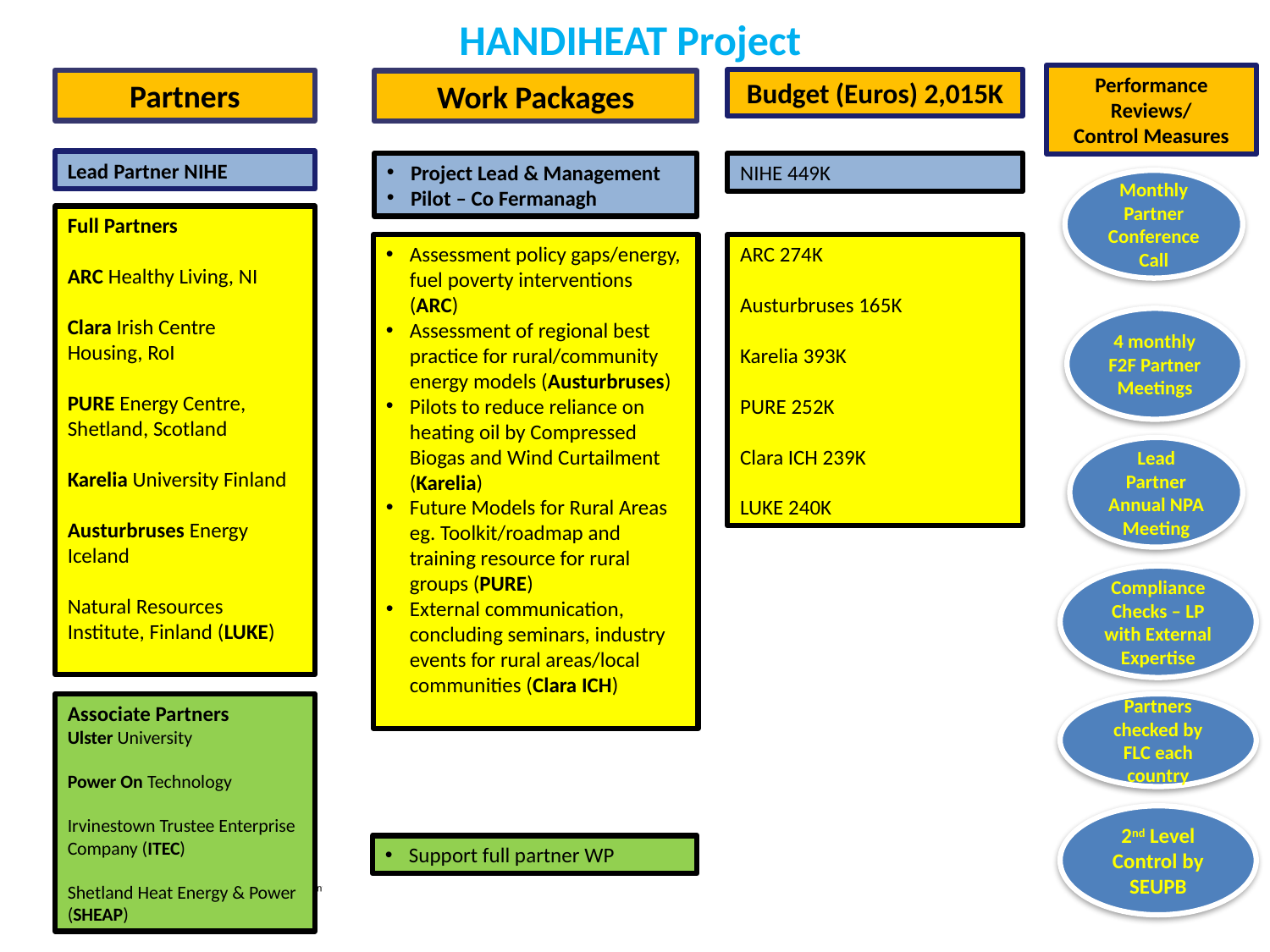

HANDIHEAT Project
Performance Reviews/
Control Measures
Budget (Euros) 2,015K
Partners
Work Packages
Lead Partner NIHE
NIHE 449K
Project Lead & Management
Pilot – Co Fermanagh

Monthly Partner Conference Call
Full Partners

ARC Healthy Living, NI

Clara Irish Centre
Housing, RoI

PURE Energy Centre, Shetland, Scotland

Karelia University Finland

Austurbruses Energy Iceland

Natural Resources Institute, Finland (LUKE)

Assessment policy gaps/energy, fuel poverty interventions (ARC)
Assessment of regional best practice for rural/community energy models (Austurbruses)
Pilots to reduce reliance on heating oil by Compressed Biogas and Wind Curtailment (Karelia)
Future Models for Rural Areas eg. Toolkit/roadmap and training resource for rural groups (PURE)
External communication, concluding seminars, industry events for rural areas/local communities (Clara ICH)

ARC 274K

Austurbruses 165K

Karelia 393K

PURE 252K

Clara ICH 239K

LUKE 240K

4 monthly
F2F Partner Meetings
Lead Partner Annual NPA Meeting
Compliance Checks – LP with External Expertise
Associate Partners
Ulster University

Power On Technology

Irvinestown Trustee Enterprise Company (ITEC)

Shetland Heat Energy & Power (SHEAP)
Partners checked by FLC each country
2nd Level Control by SEUPB
Support full partner WP